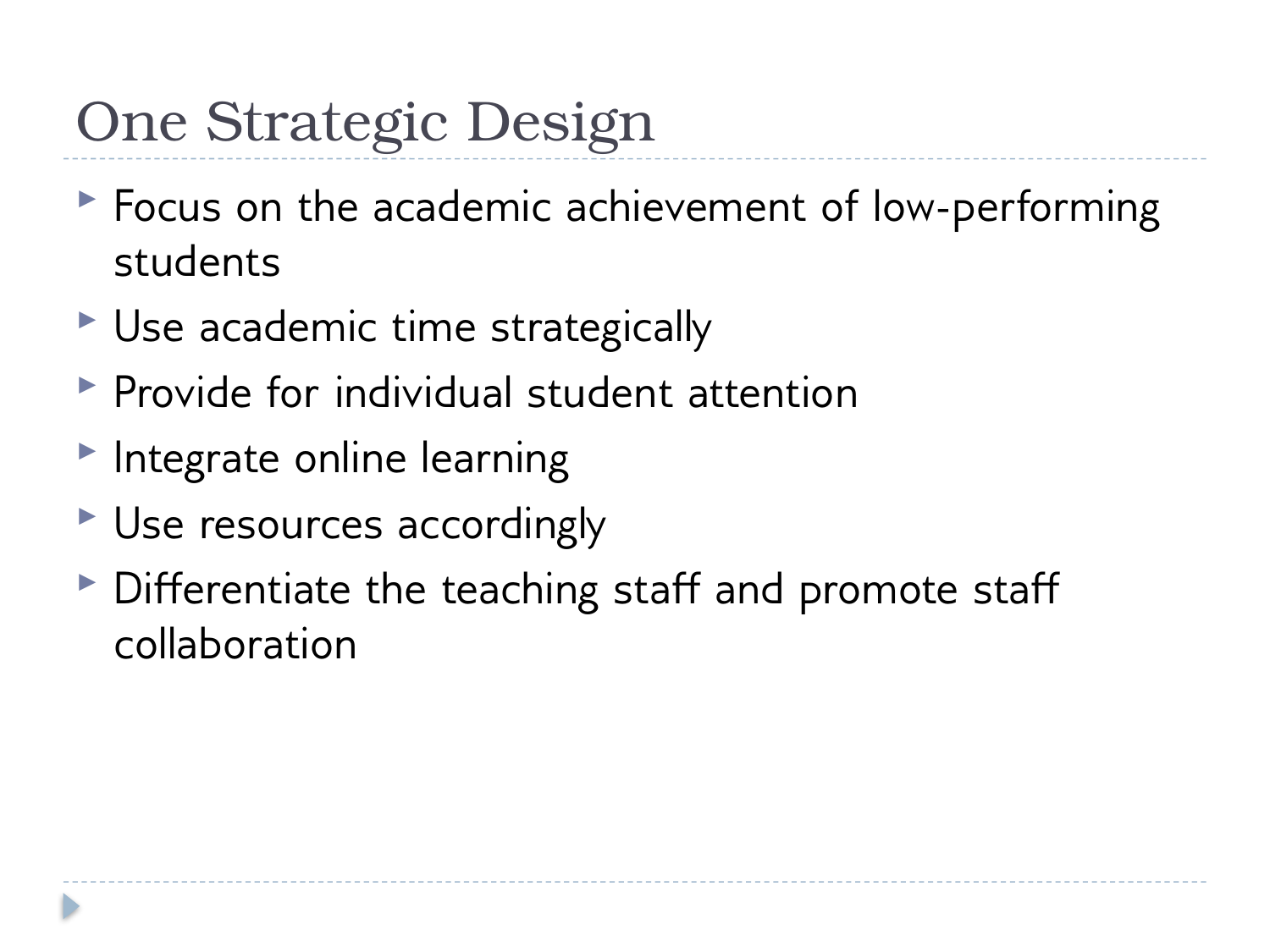

# One Strategic Design
Focus on the academic achievement of low-performing students
Use academic time strategically
Provide for individual student attention
Integrate online learning
Use resources accordingly
Differentiate the teaching staff and promote staff collaboration